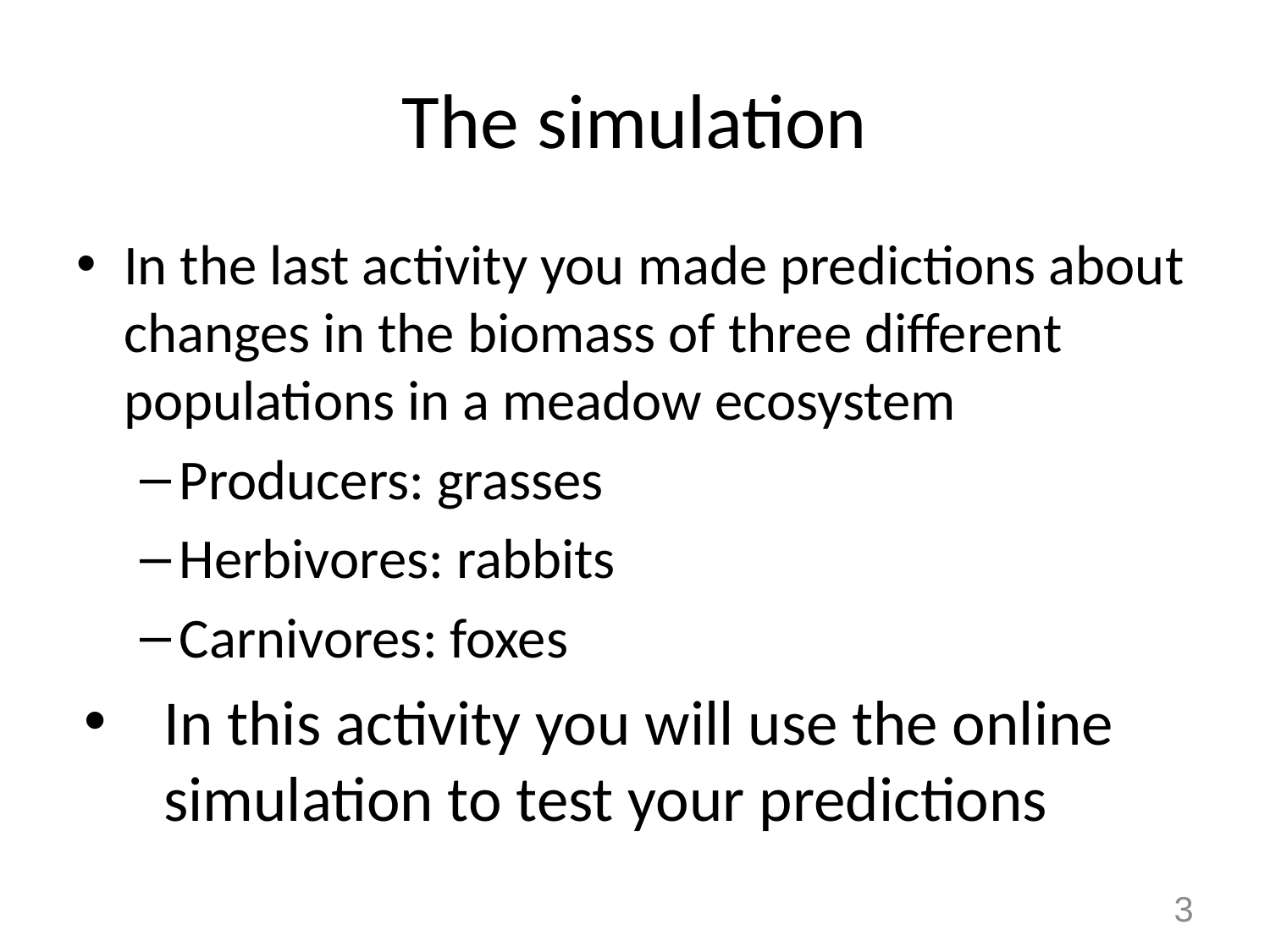

# The simulation
In the last activity you made predictions about changes in the biomass of three different populations in a meadow ecosystem
Producers: grasses
Herbivores: rabbits
Carnivores: foxes
In this activity you will use the online simulation to test your predictions
3